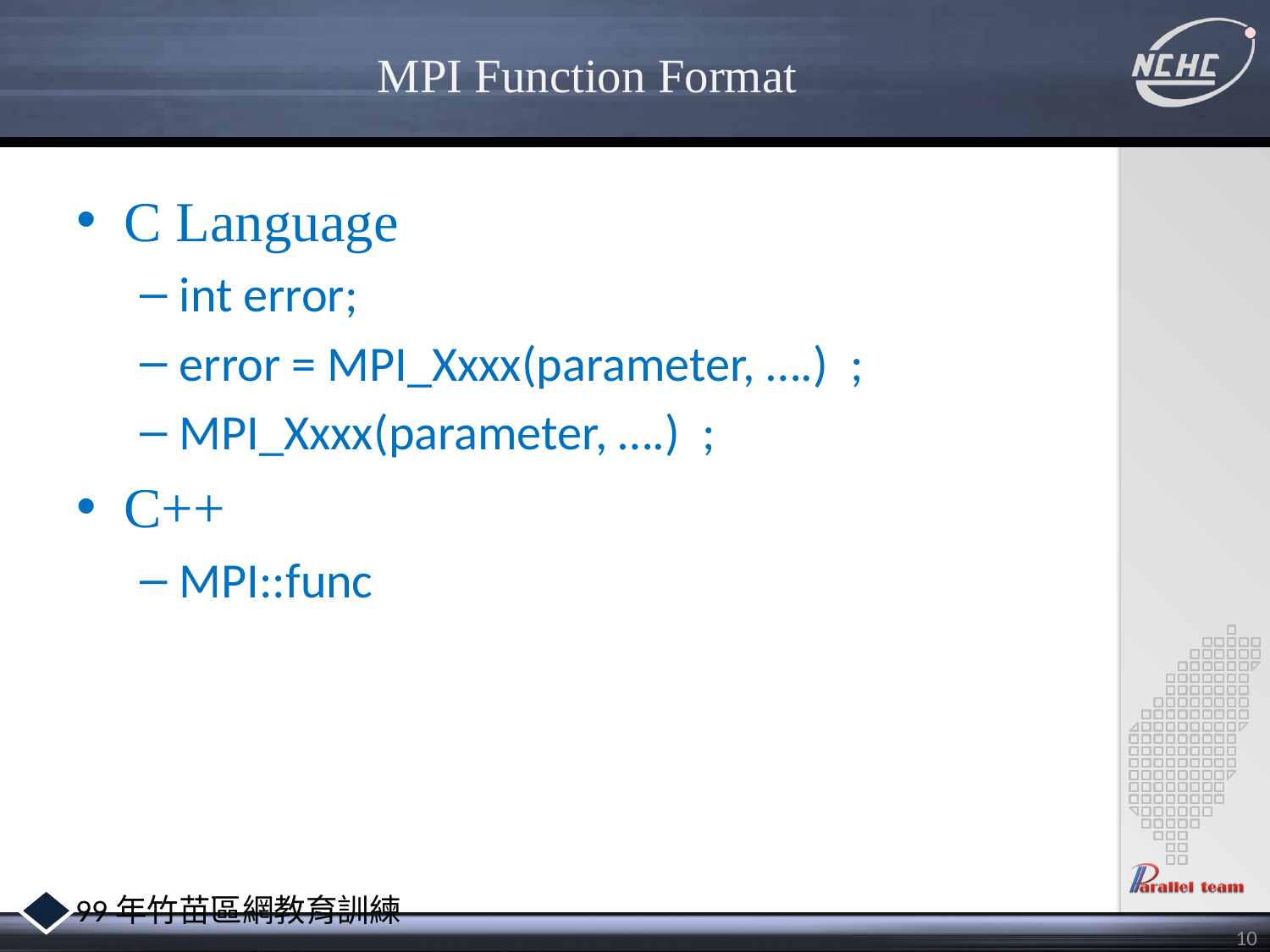

# MPI Function Format
C Language
int error;
error = MPI_Xxxx(parameter, ….)  ;
MPI_Xxxx(parameter, ….)  ;
C++
MPI::func
10